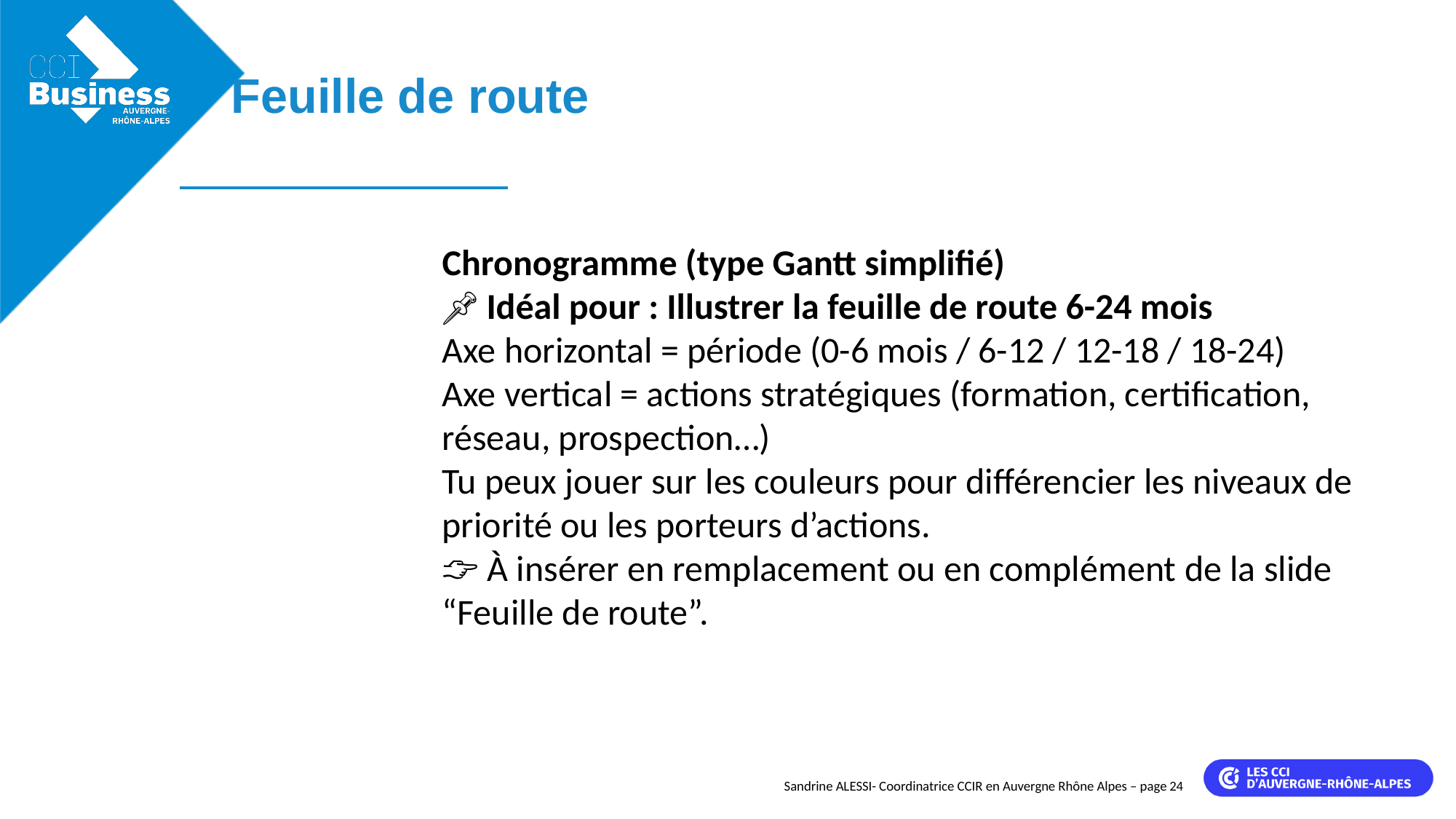

Feuille de route
Chronogramme (type Gantt simplifié)
📌 Idéal pour : Illustrer la feuille de route 6-24 mois
Axe horizontal = période (0-6 mois / 6-12 / 12-18 / 18-24)
Axe vertical = actions stratégiques (formation, certification, réseau, prospection…)
Tu peux jouer sur les couleurs pour différencier les niveaux de priorité ou les porteurs d’actions.
👉 À insérer en remplacement ou en complément de la slide “Feuille de route”.

Sandrine ALESSI- Coordinatrice CCIR en Auvergne Rhône Alpes – page 24